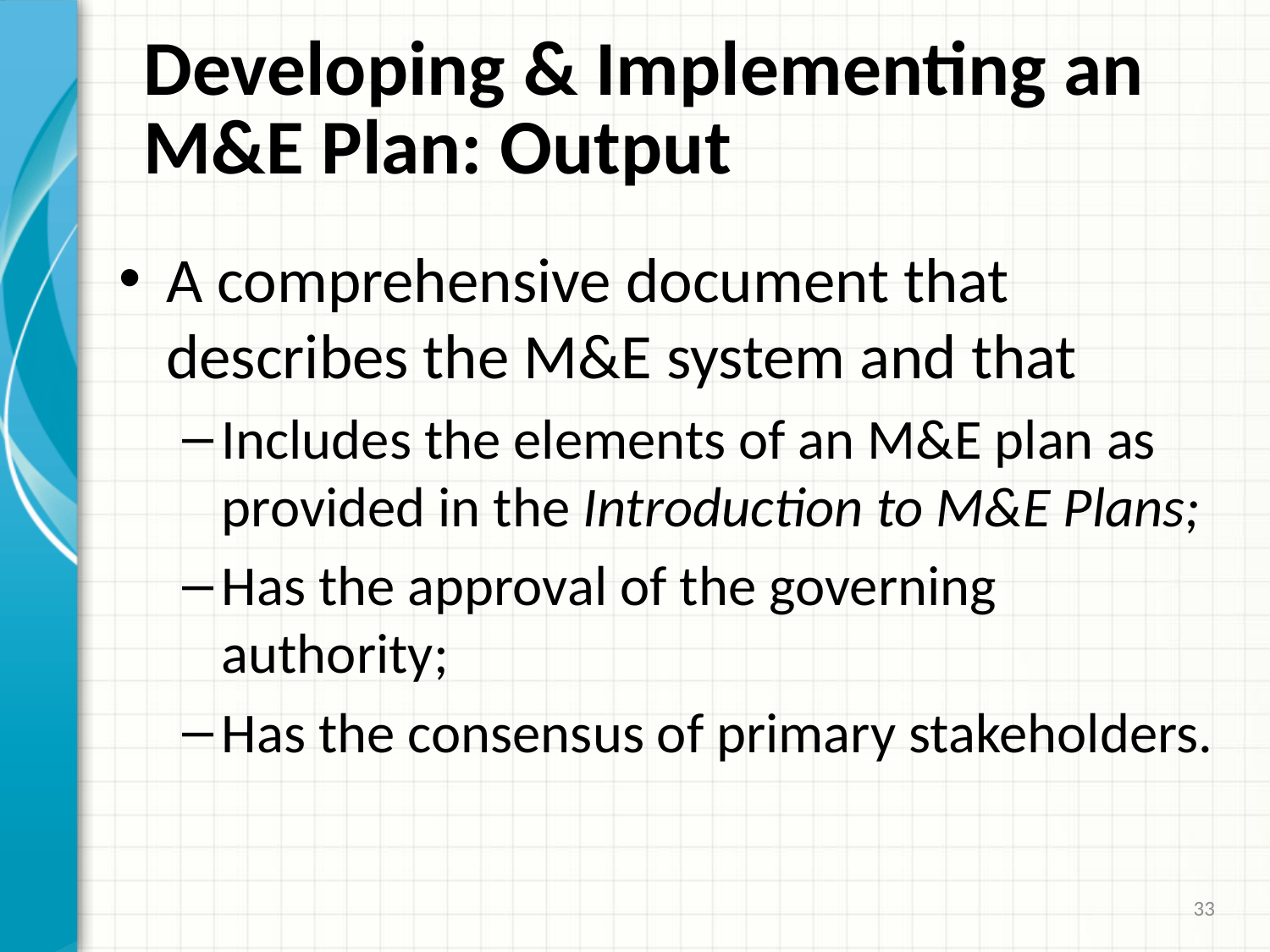

# Developing & Implementing an M&E Plan: Output
A comprehensive document that describes the M&E system and that
Includes the elements of an M&E plan as provided in the Introduction to M&E Plans;
Has the approval of the governing authority;
Has the consensus of primary stakeholders.

33